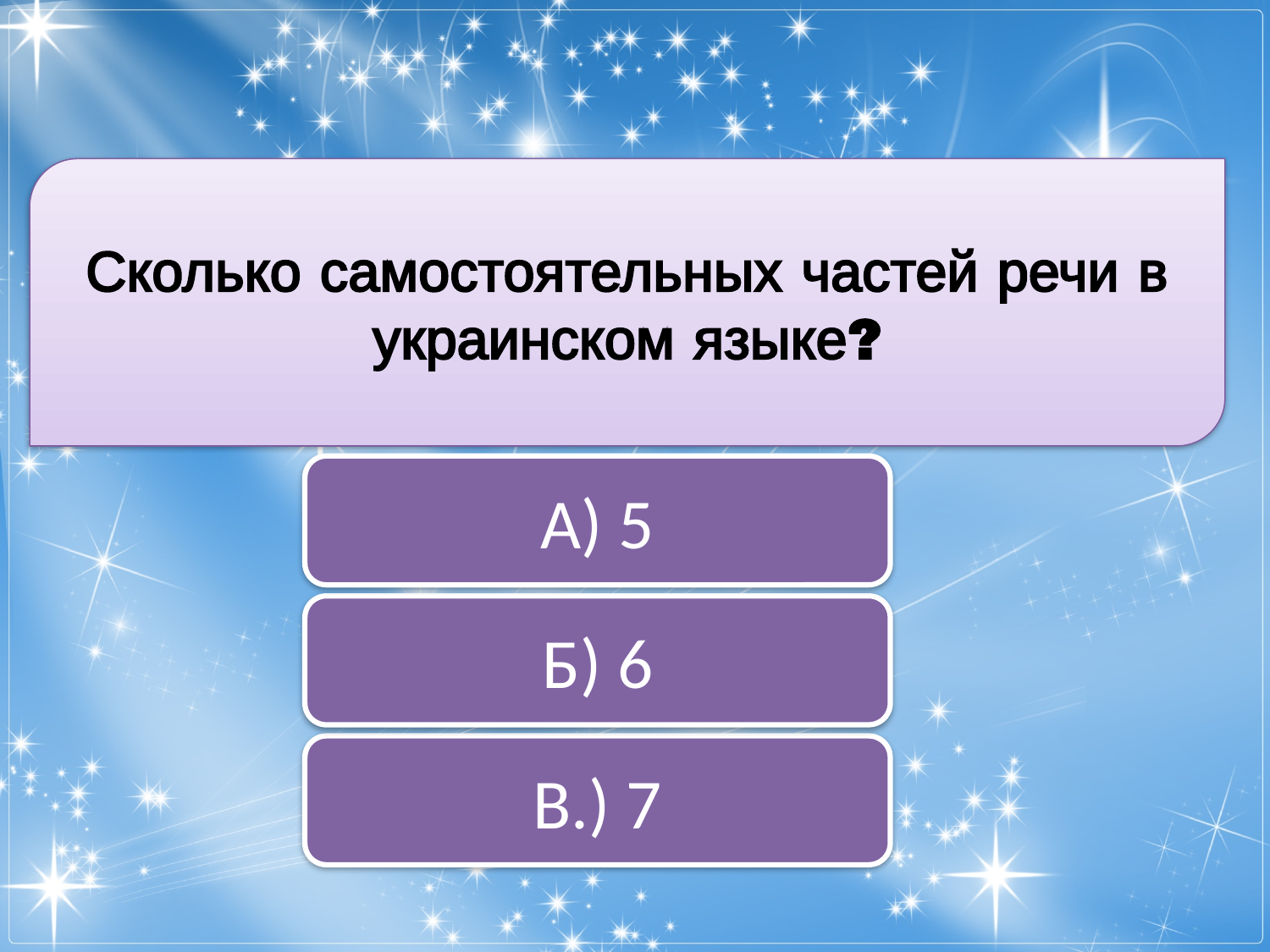

Сколько самостоятельных частей речи в украинском языке?
А) 5
Б) 6
В.) 7